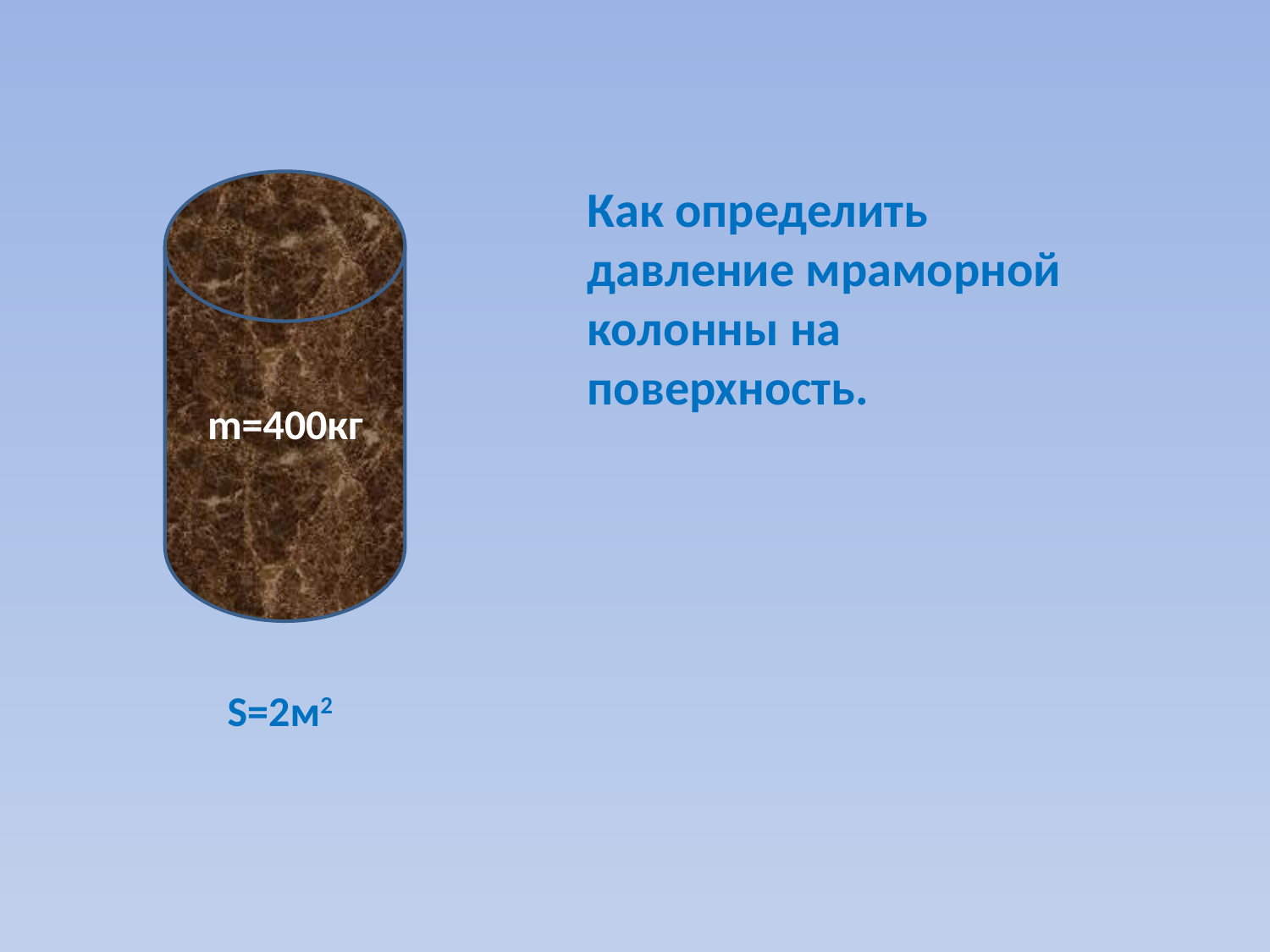

Как определить давление мраморной колонны на поверхность.
m=400кг
S=2м2